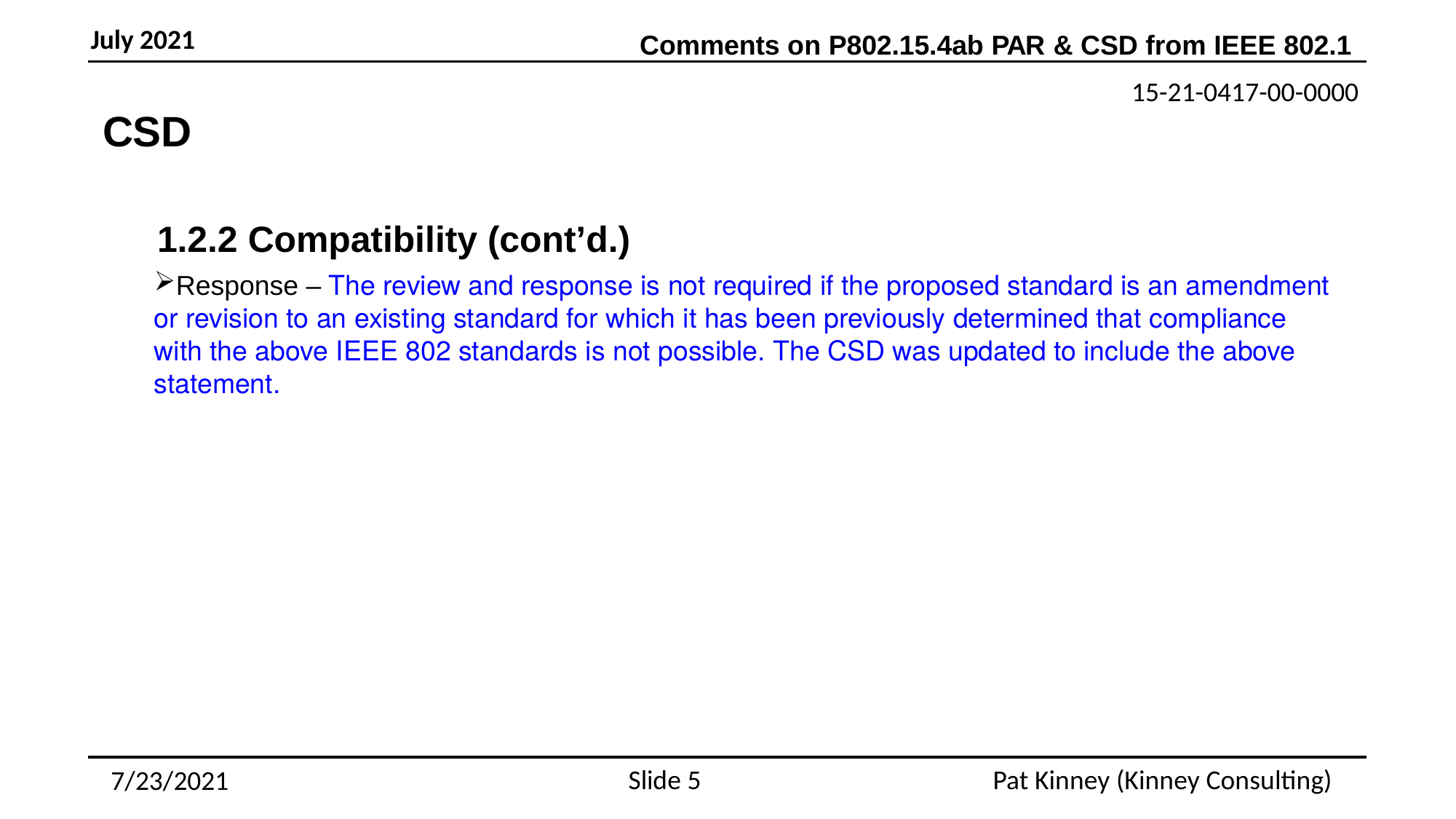

July 2021
Comments on P802.15.4ab PAR & CSD from IEEE 802.1
CSD

1.2.2 Compatibility (cont’d.)
Response – The review and response is not required if the proposed standard is an amendment or revision to an existing standard for which it has been previously determined that compliance with the above IEEE 802 standards is not possible. The CSD was updated to include the above statement.

Slide 5
Pat Kinney (Kinney Consulting)
7/23/2021